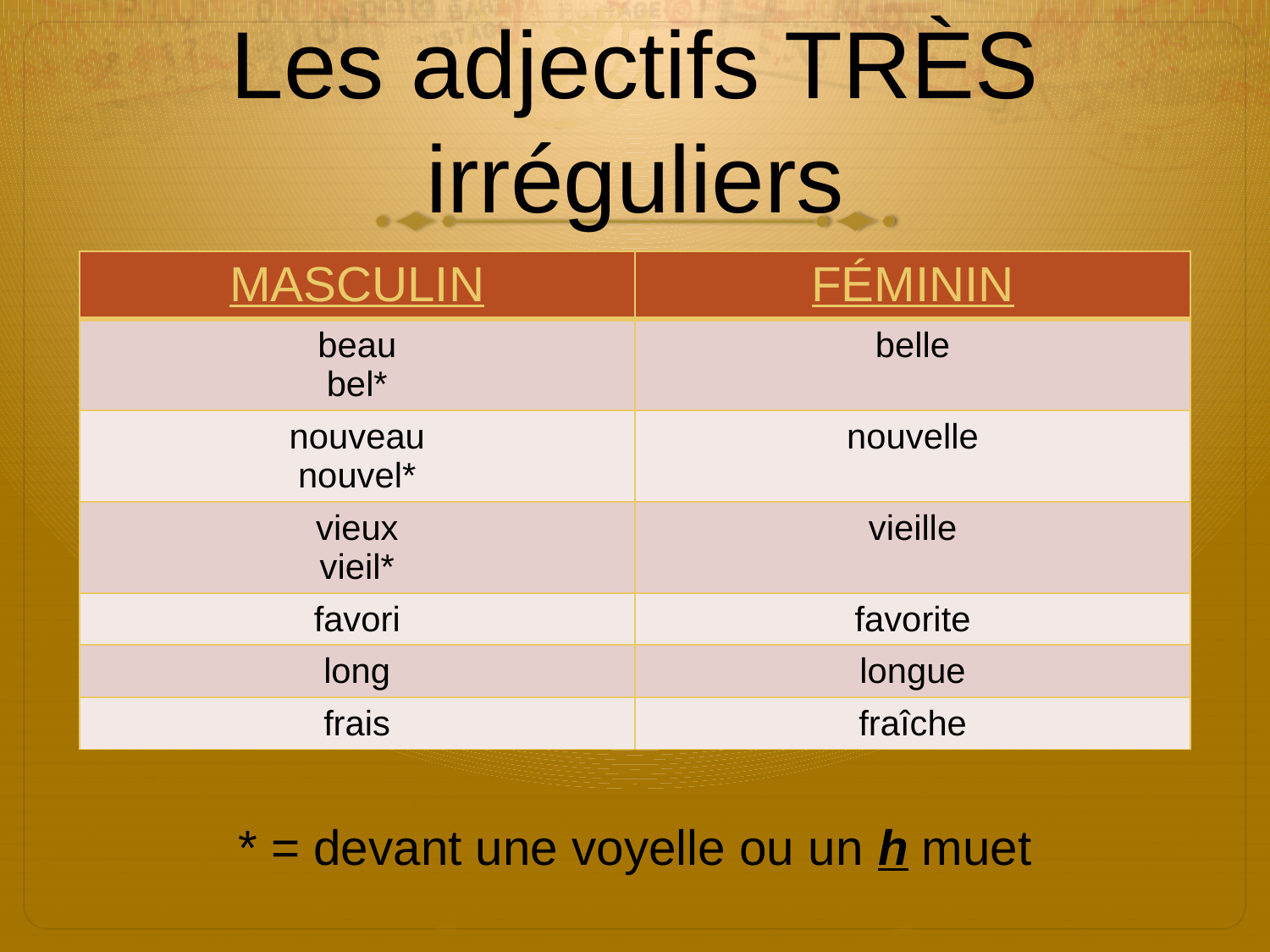

# Les adjectifs TRÈS irréguliers
| MASCULIN | FÉMININ |
| --- | --- |
| beau bel\* | belle |
| nouveau nouvel\* | nouvelle |
| vieux vieil\* | vieille |
| favori | favorite |
| long | longue |
| frais | fraîche |
* = devant une voyelle ou un h muet